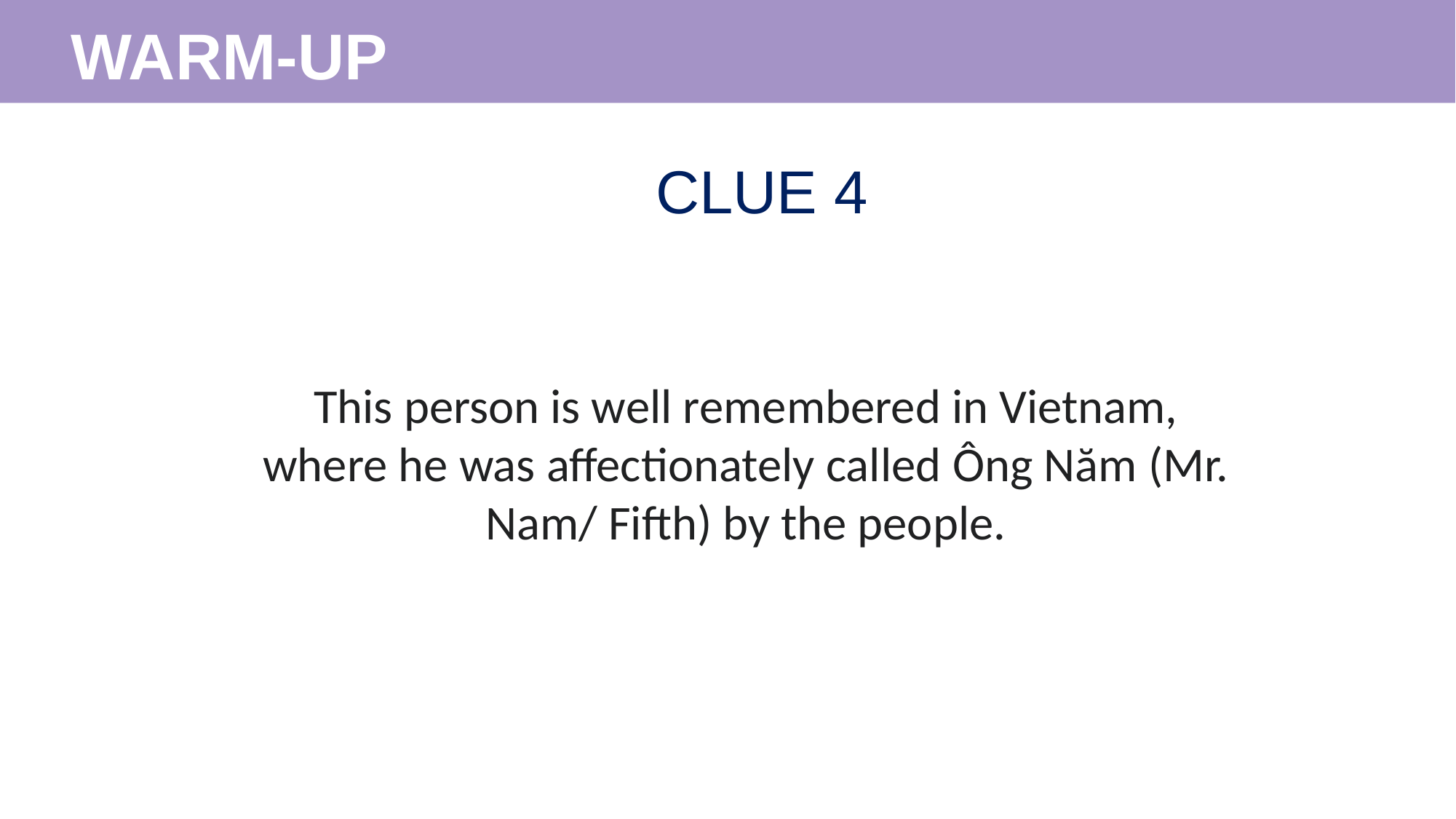

WARM-UP
CLUE 4
This person is well remembered in Vietnam, where he was affectionately called Ông Năm (Mr. Nam/ Fifth) by the people.